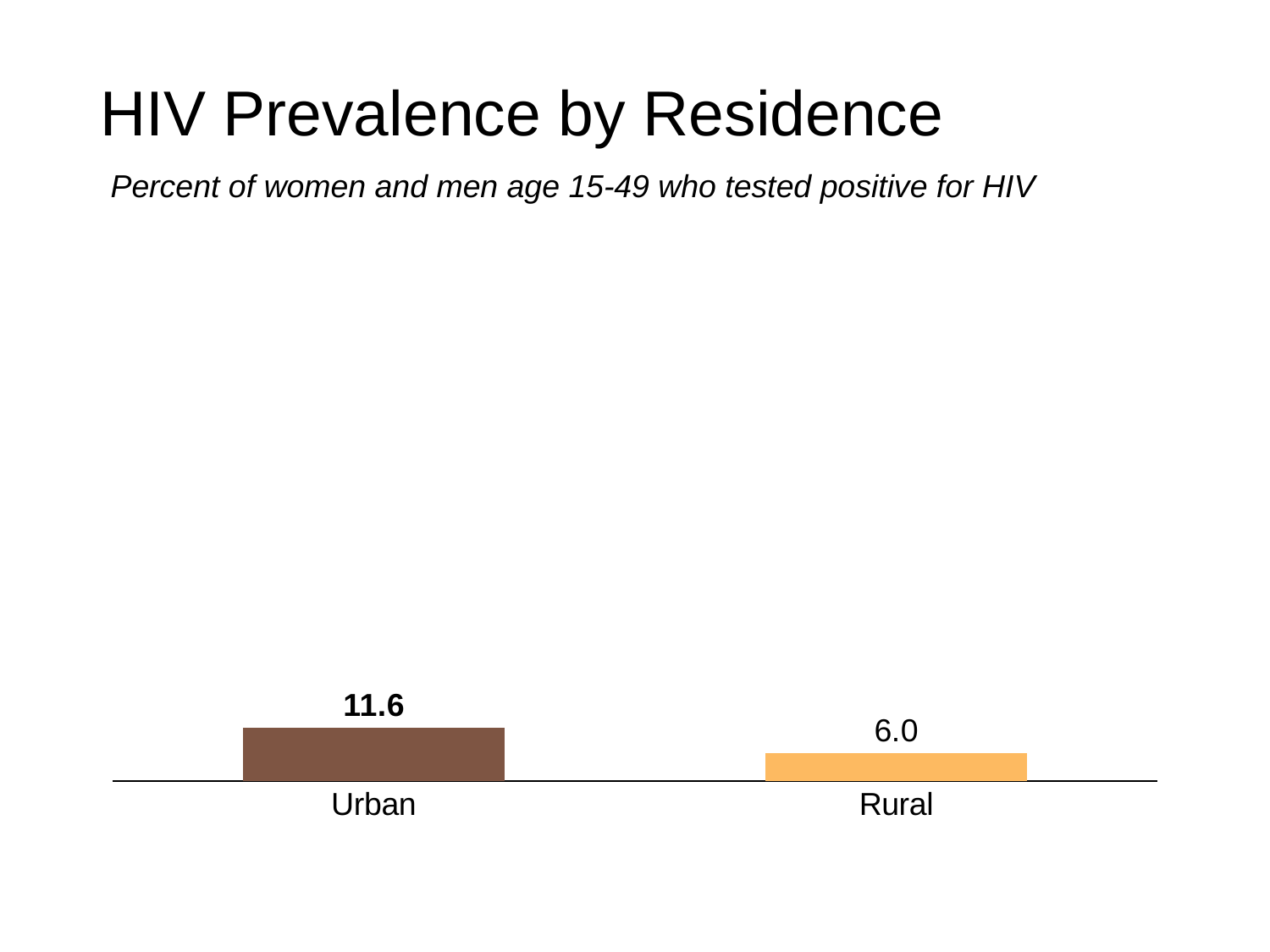

# HIV Prevalence by Residence
Percent of women and men age 15-49 who tested positive for HIV

### Chart

| Category | Women |
|---|---|
| Urban | 11.6 |
| Rural | 6.0 |